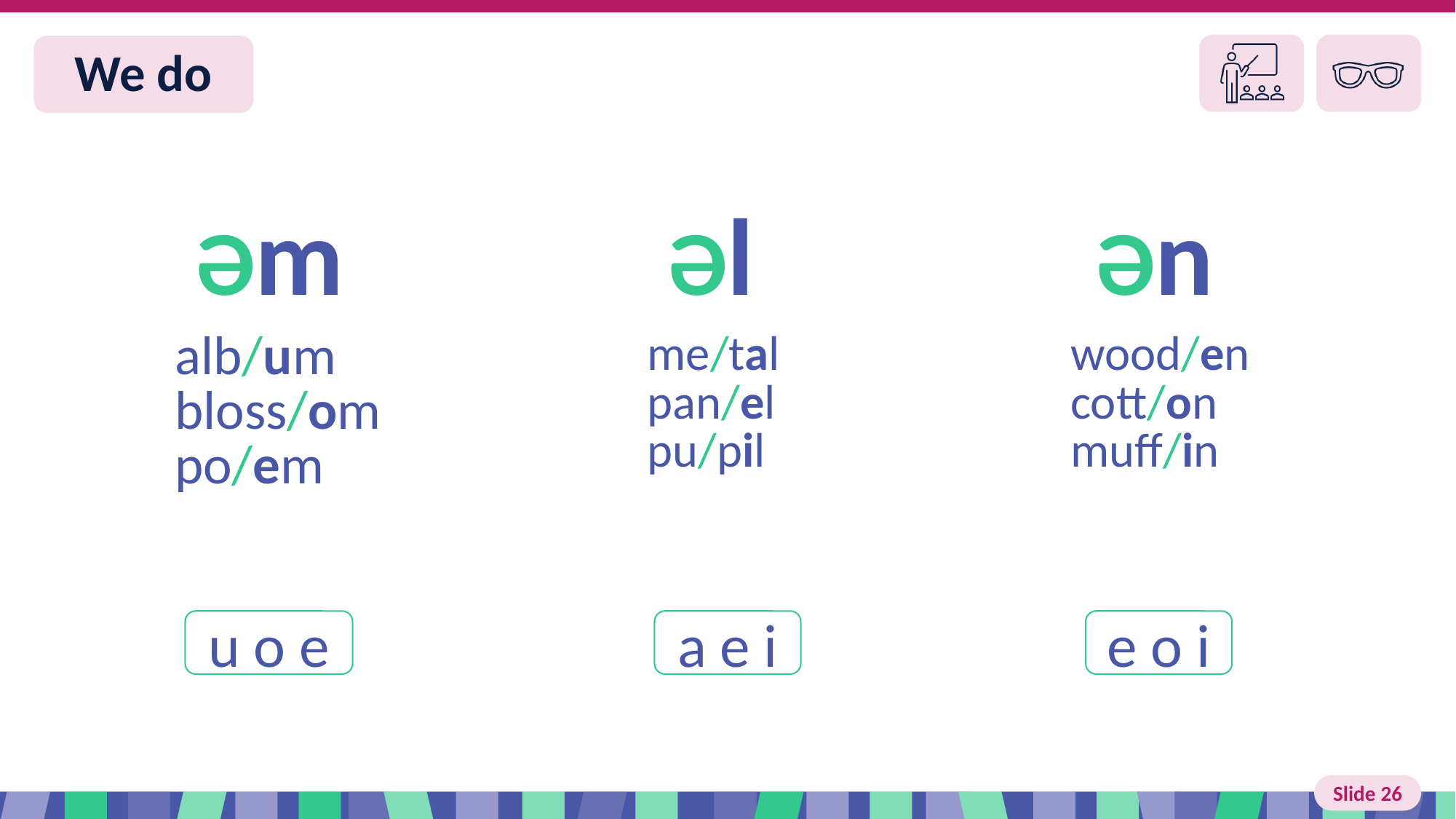

Slide 26 I do
| Əm | Əl | Ən |
| --- | --- | --- |
| alb/um bloss/om po/em | me/tal pan/el pu/pil | wood/en cott/on muff/in |
u o e
a e i
e o i